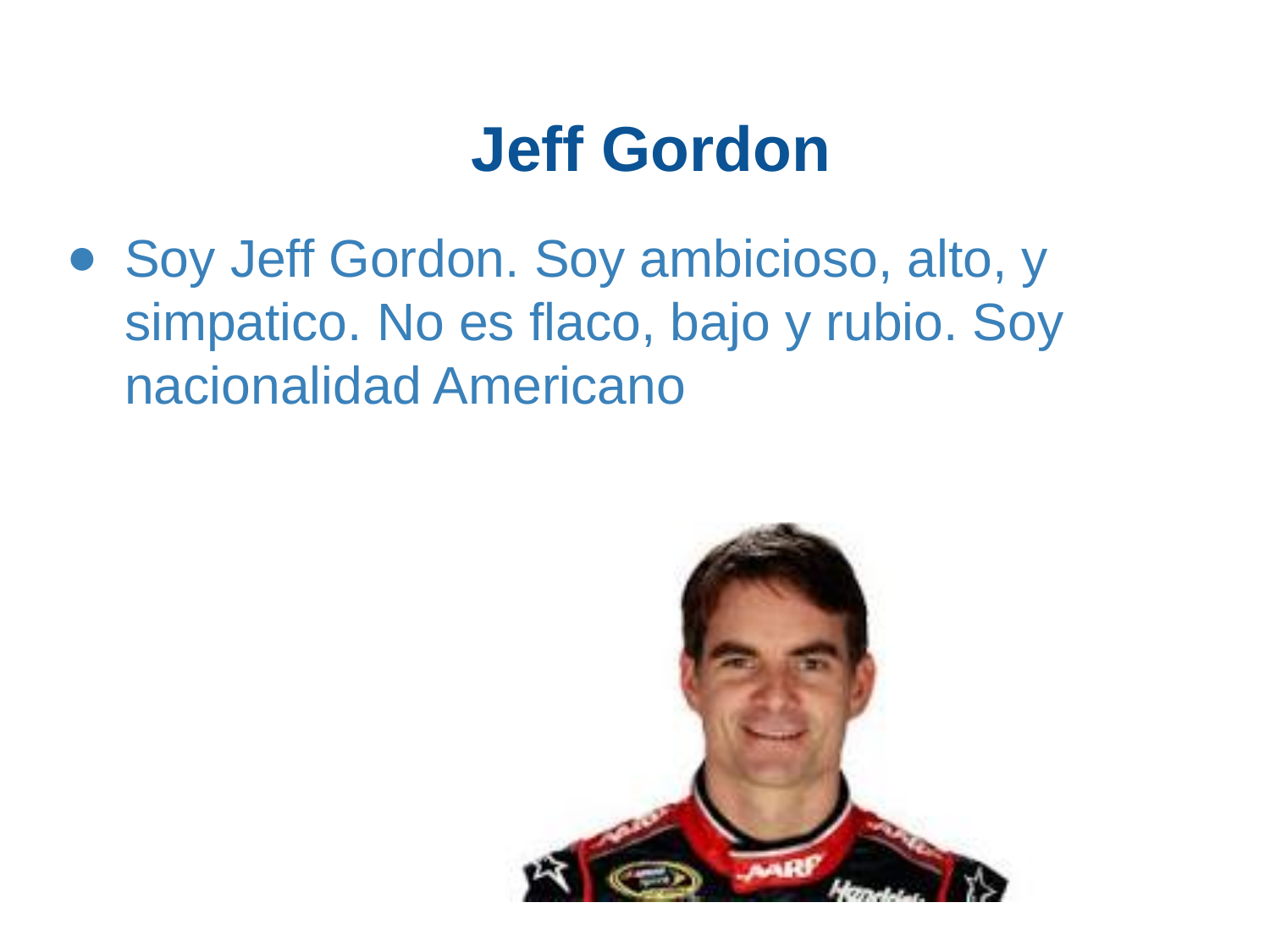

# Jeff Gordon
Soy Jeff Gordon. Soy ambicioso, alto, y simpatico. No es flaco, bajo y rubio. Soy nacionalidad Americano